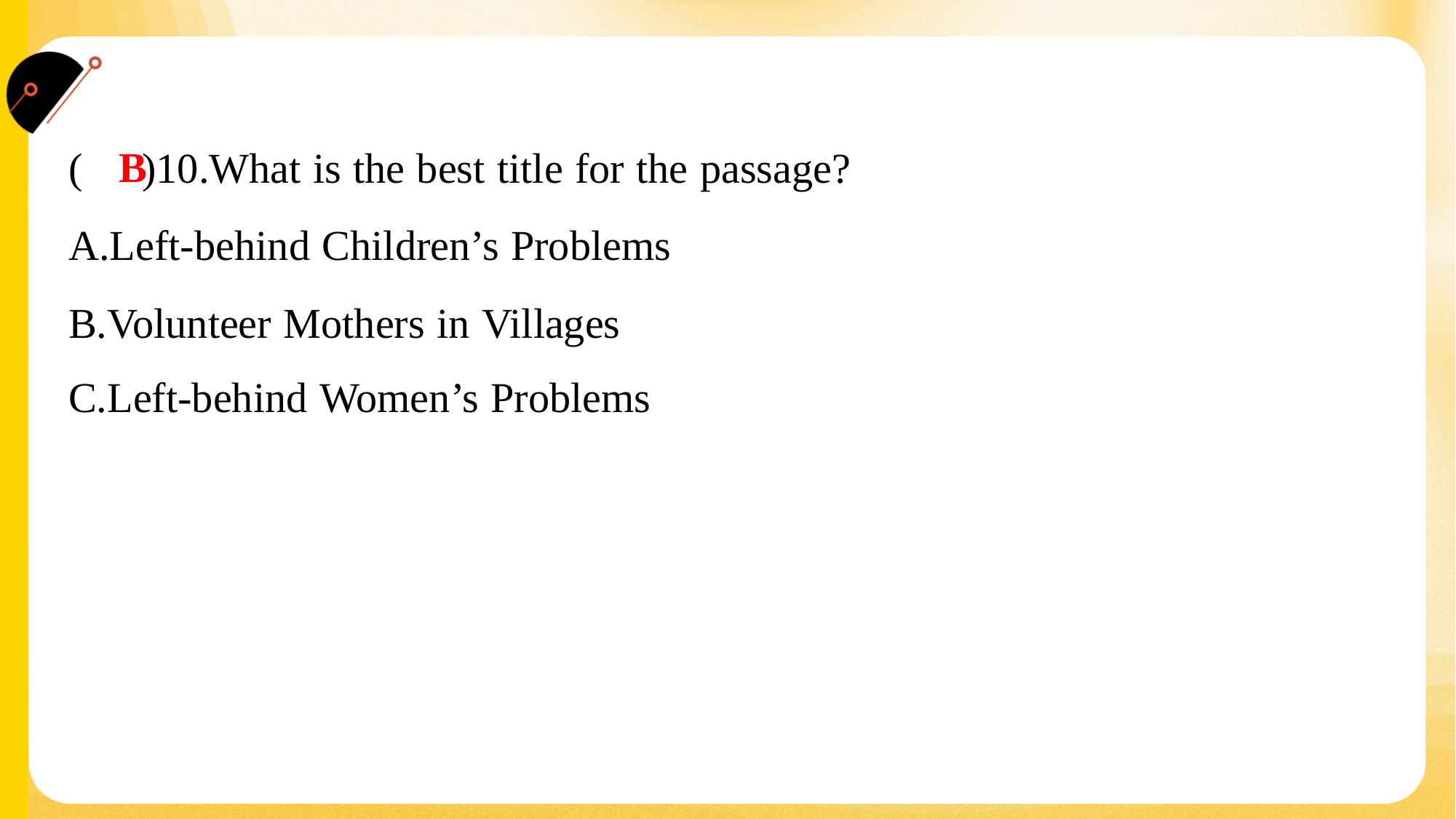

B
(     )10.What is the best title for the passage?
A.Left-behind Children’s Problems
B.Volunteer Mothers in Villages
C.Left-behind Women’s Problems